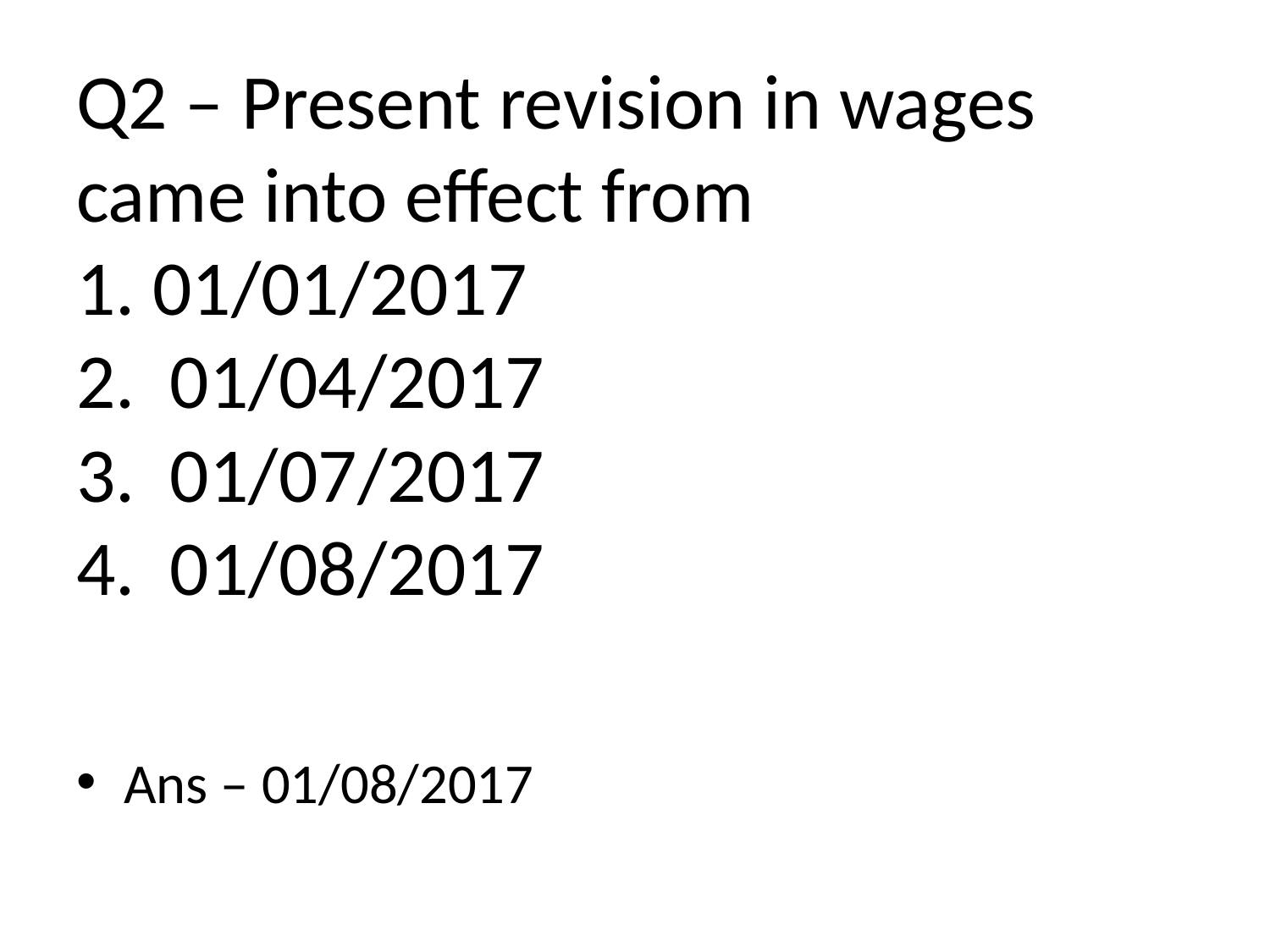

# Q2 – Present revision in wages came into effect from 1. 01/01/2017 2.  01/04/2017 3.  01/07/2017 4.  01/08/2017
Ans – 01/08/2017